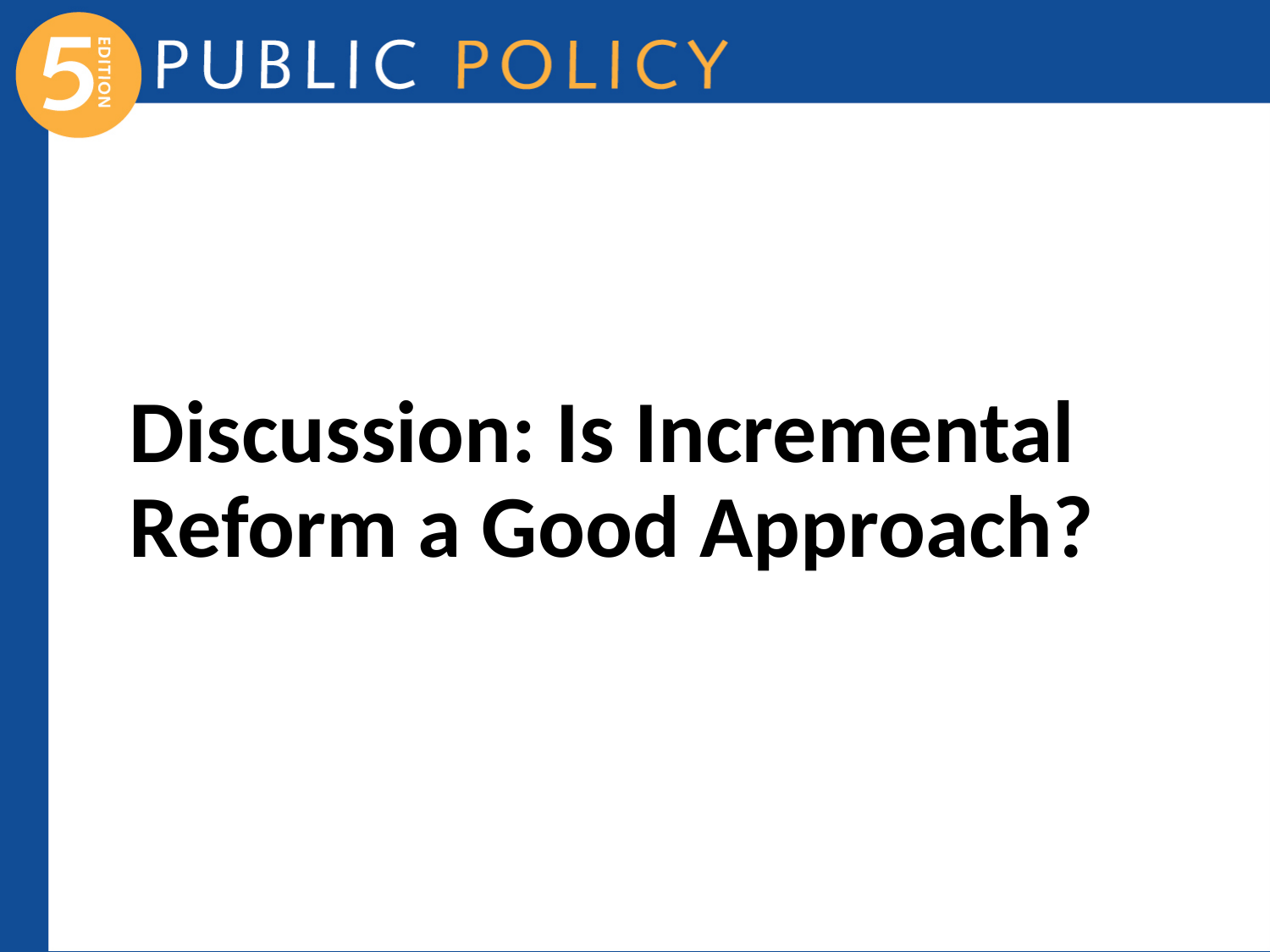

# Discussion: Is Incremental Reform a Good Approach?